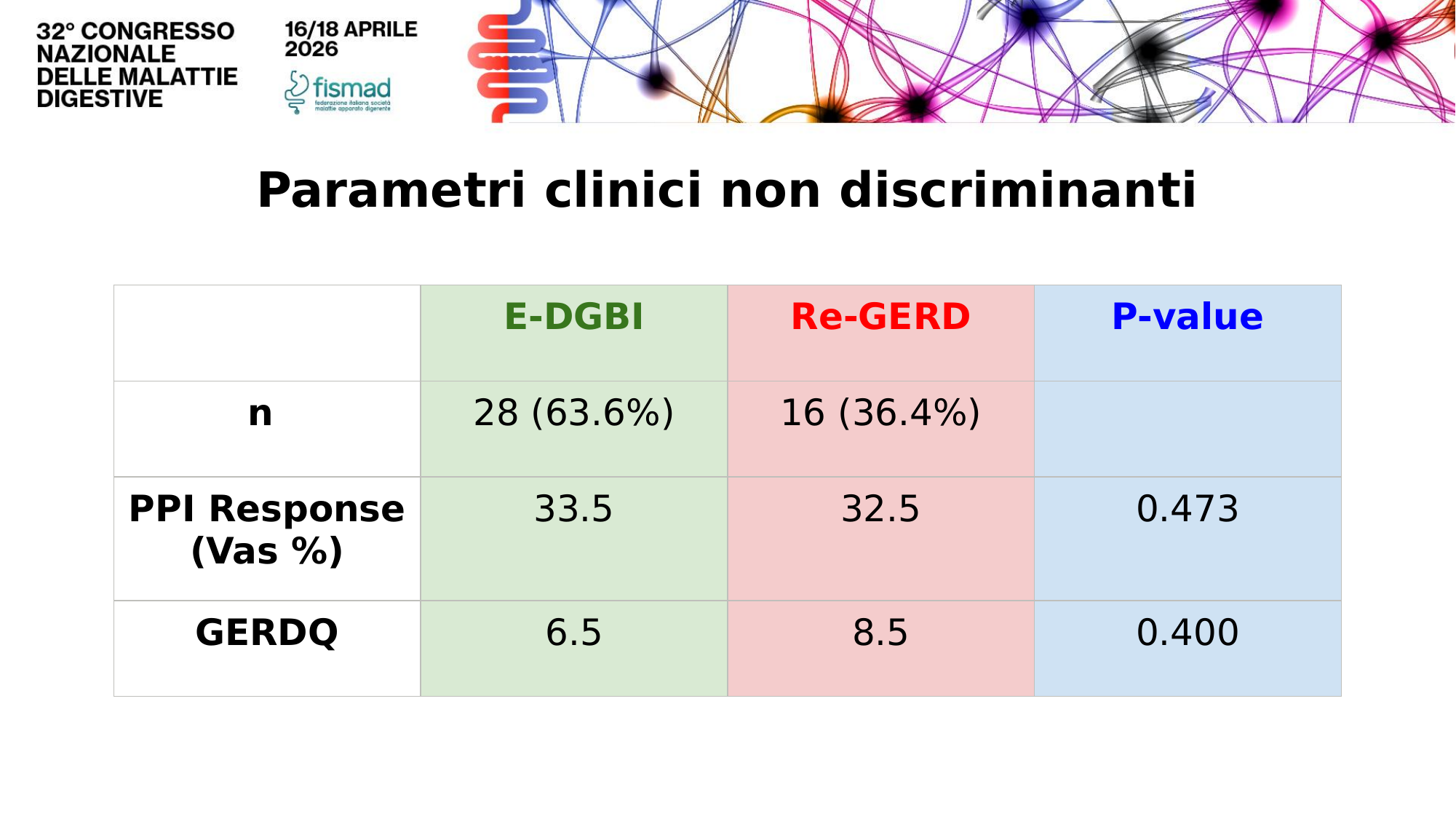

Parametri clinici non discriminanti
|  | E-DGBI | Re-GERD | P-value |
| --- | --- | --- | --- |
| n | 28 (63.6%) | 16 (36.4%) |  |
| PPI Response (Vas %) | 33.5 | 32.5 | 0.473 |
| GERDQ | 6.5 | 8.5 | 0.400 |